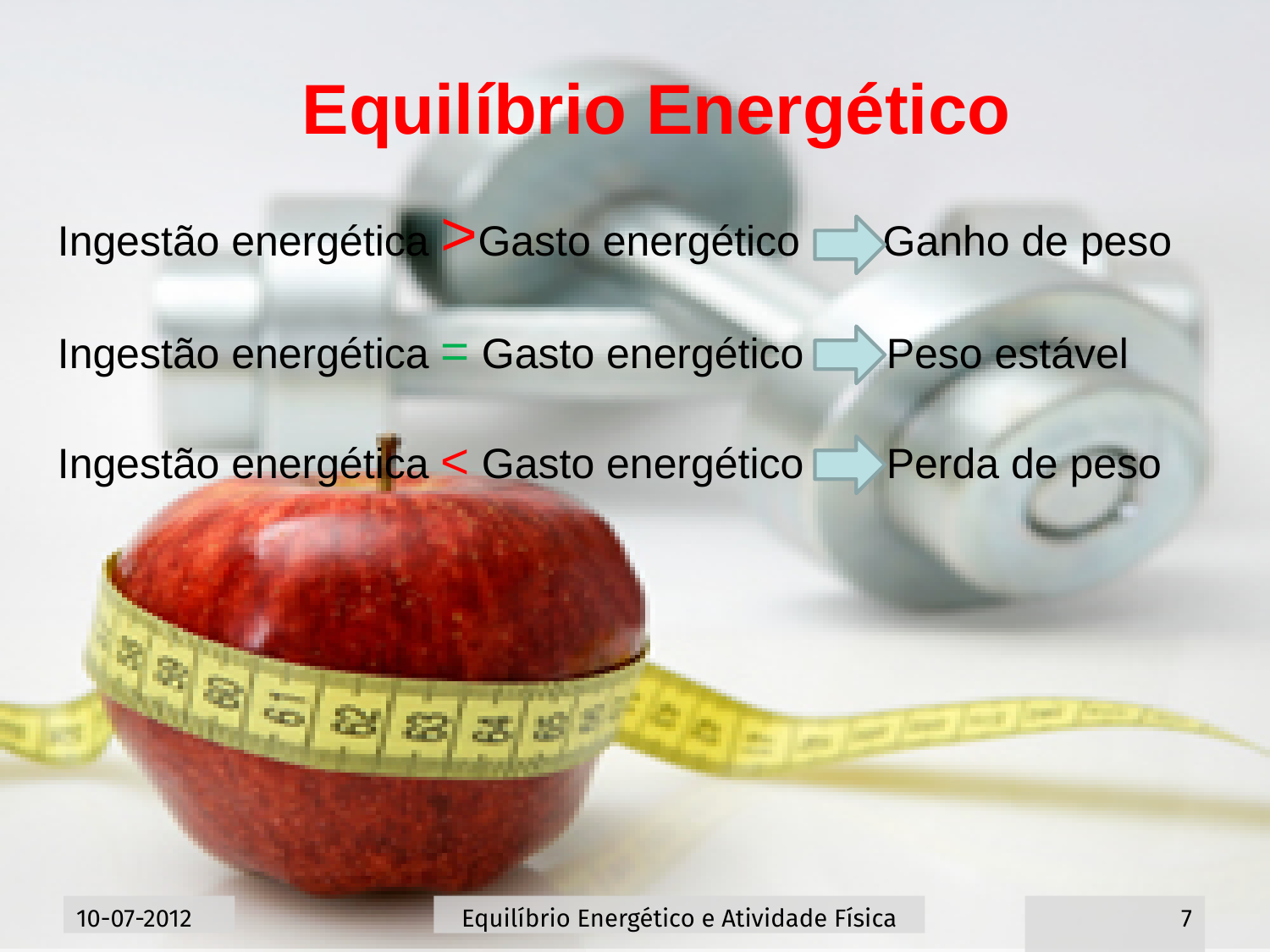

Equilíbrio Energético
Ingestão energética >Gasto energético       Ganho de peso

Ingestão energética = Gasto energético       Peso estável

Ingestão energética < Gasto energético       Perda de peso

10-07-2012
Equilíbrio Energético e Atividade Física
7